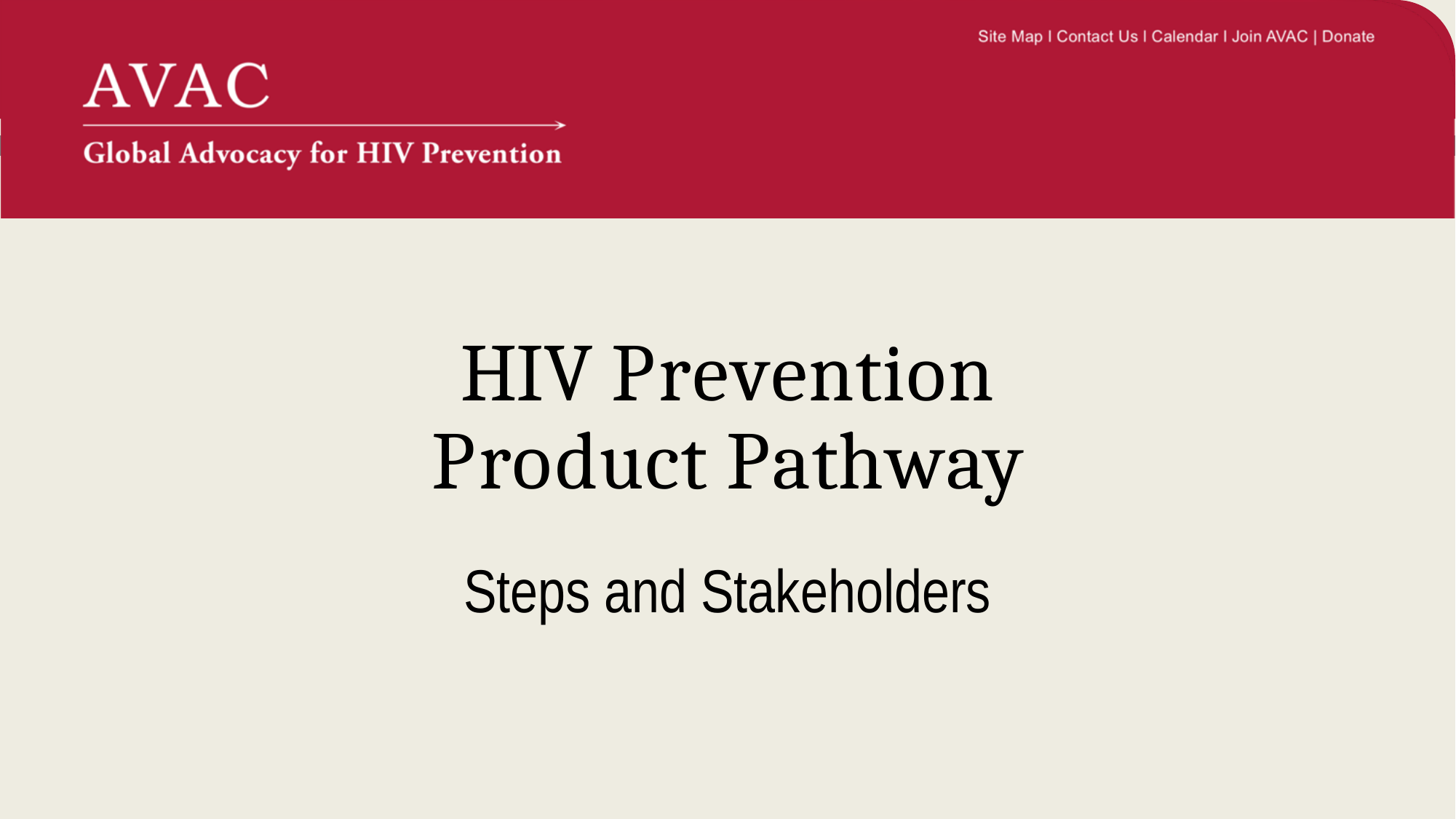

# HIV Prevention Product Pathway
Steps and Stakeholders